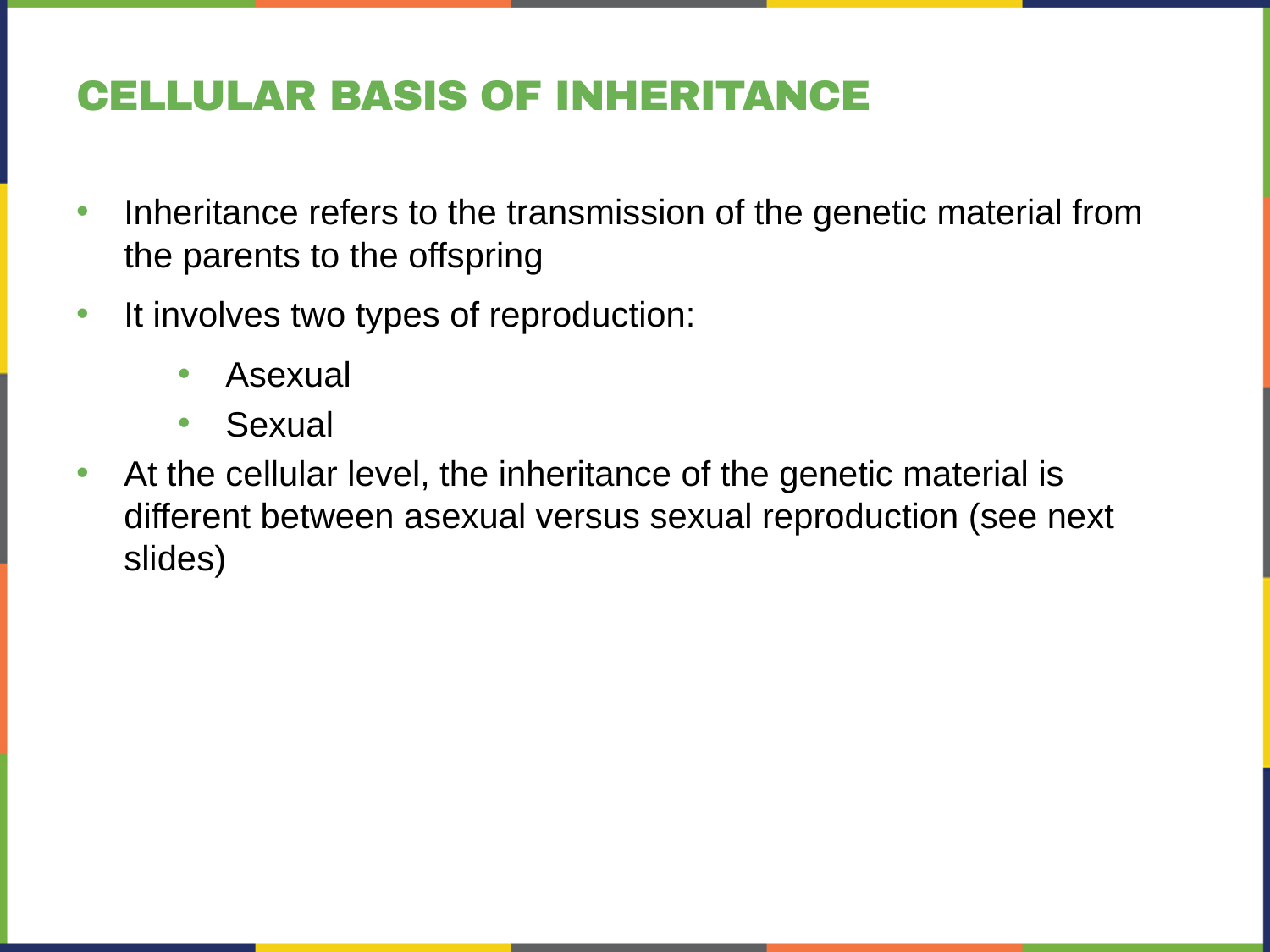

# Cellular basis of inheritance
Inheritance refers to the transmission of the genetic material from the parents to the offspring
It involves two types of reproduction:
Asexual
Sexual
At the cellular level, the inheritance of the genetic material is different between asexual versus sexual reproduction (see next slides)